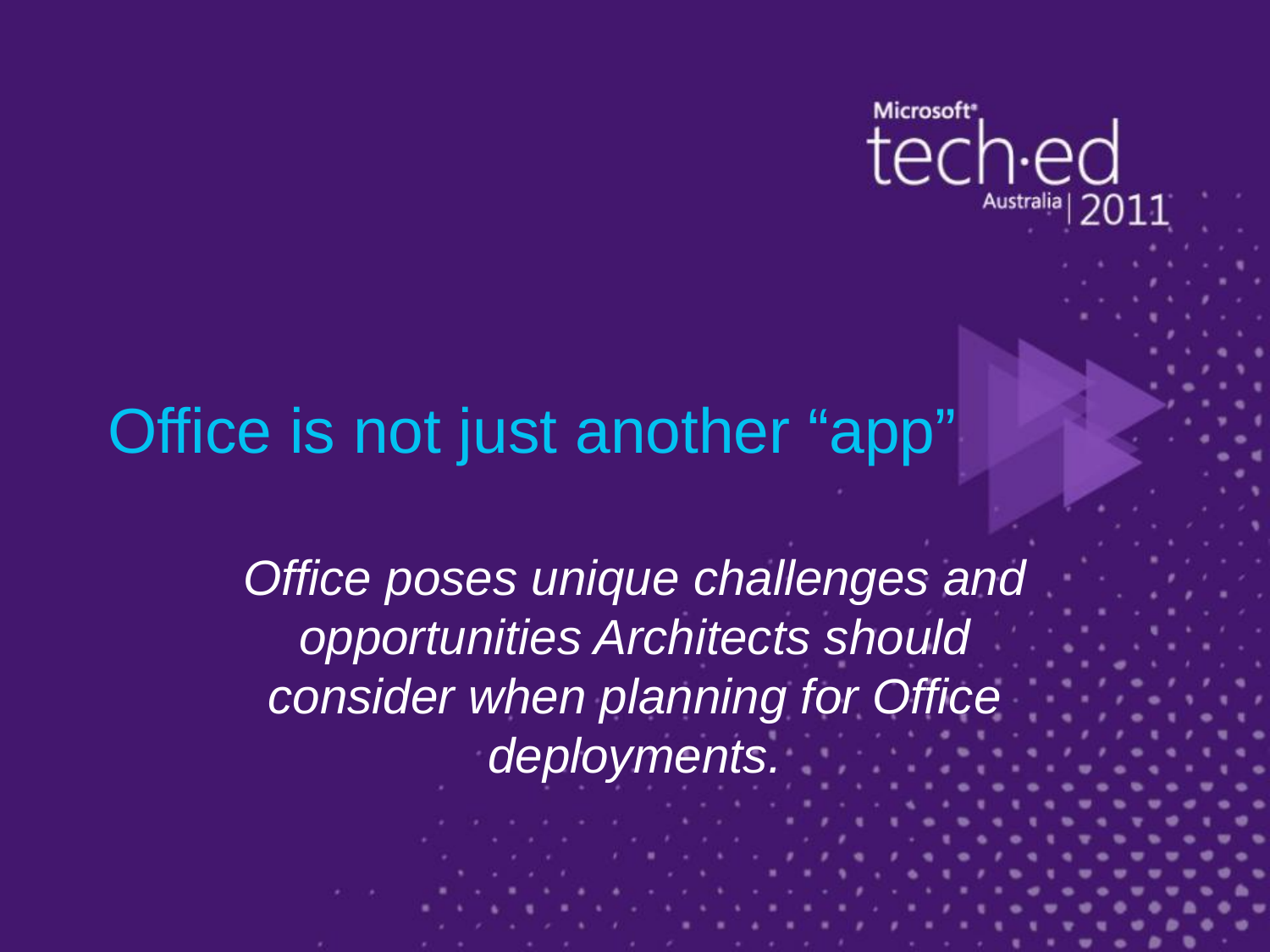

# Office is not just another “app”
Office poses unique challenges and opportunities Architects should consider when planning for Office deployments.